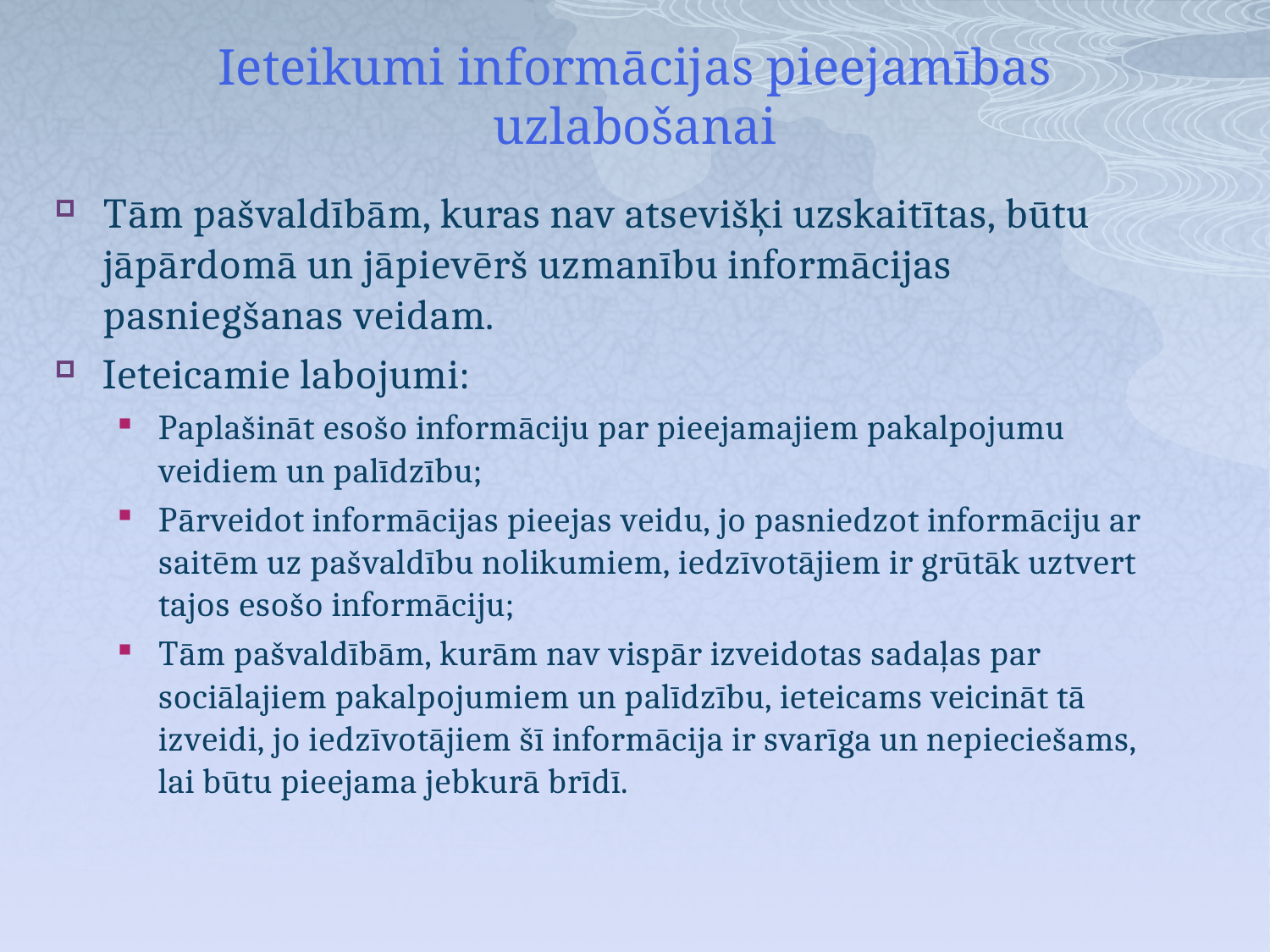

# Ieteikumi informācijas pieejamības uzlabošanai
Tām pašvaldībām, kuras nav atsevišķi uzskaitītas, būtu jāpārdomā un jāpievērš uzmanību informācijas pasniegšanas veidam.
Ieteicamie labojumi:
Paplašināt esošo informāciju par pieejamajiem pakalpojumu veidiem un palīdzību;
Pārveidot informācijas pieejas veidu, jo pasniedzot informāciju ar saitēm uz pašvaldību nolikumiem, iedzīvotājiem ir grūtāk uztvert tajos esošo informāciju;
Tām pašvaldībām, kurām nav vispār izveidotas sadaļas par sociālajiem pakalpojumiem un palīdzību, ieteicams veicināt tā izveidi, jo iedzīvotājiem šī informācija ir svarīga un nepieciešams, lai būtu pieejama jebkurā brīdī.